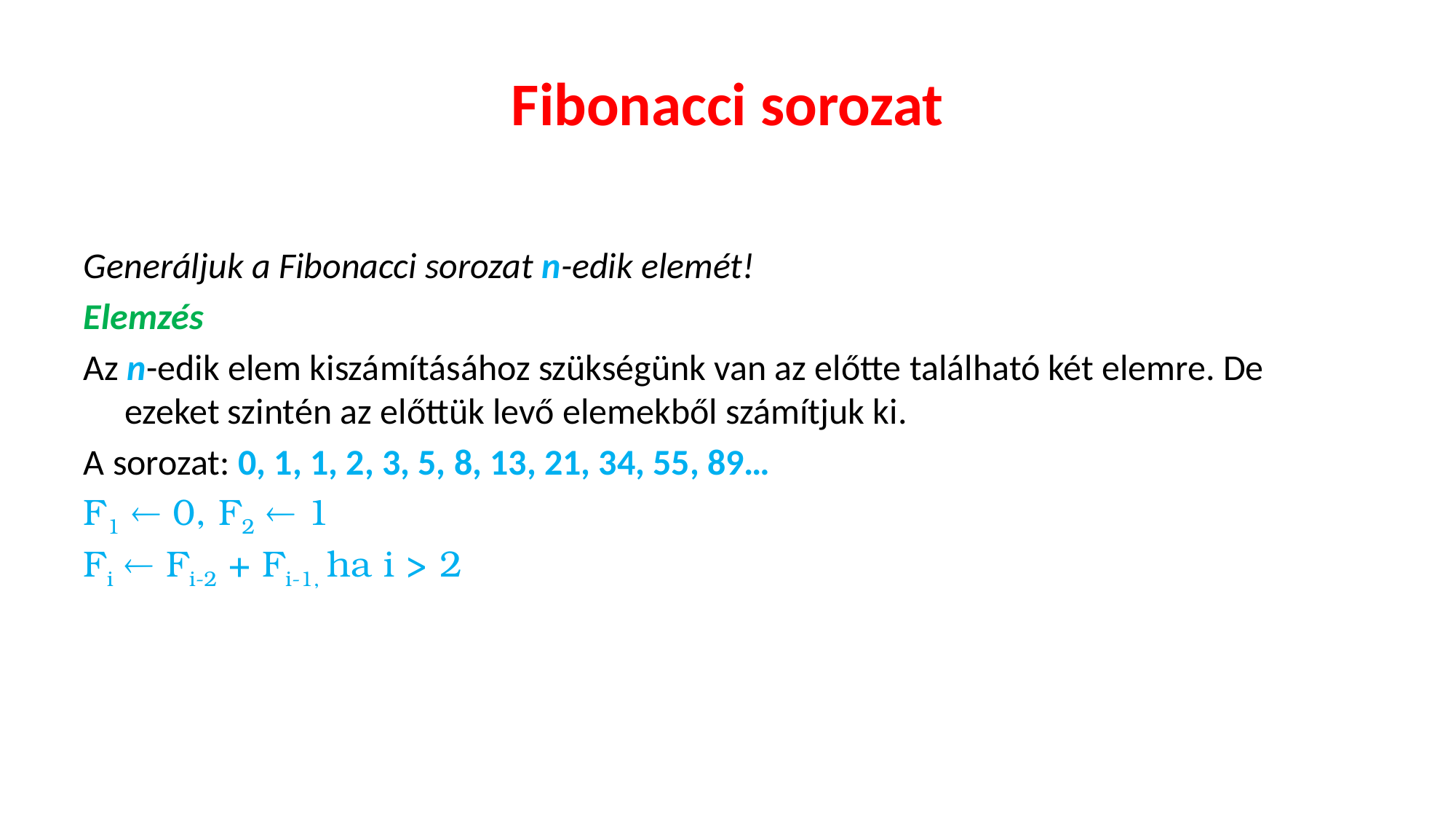

# Fibonacci sorozat
Generáljuk a Fibonacci sorozat n-edik elemét!
Elemzés
Az n-edik elem kiszámításához szükségünk van az előtte található két elemre. De ezeket szintén az előttük levő elemekből számítjuk ki.
A sorozat: 0, 1, 1, 2, 3, 5, 8, 13, 21, 34, 55, 89…
F1 ← 0, F2 ← 1
Fi ← Fi-2 + Fi-1, ha i > 2